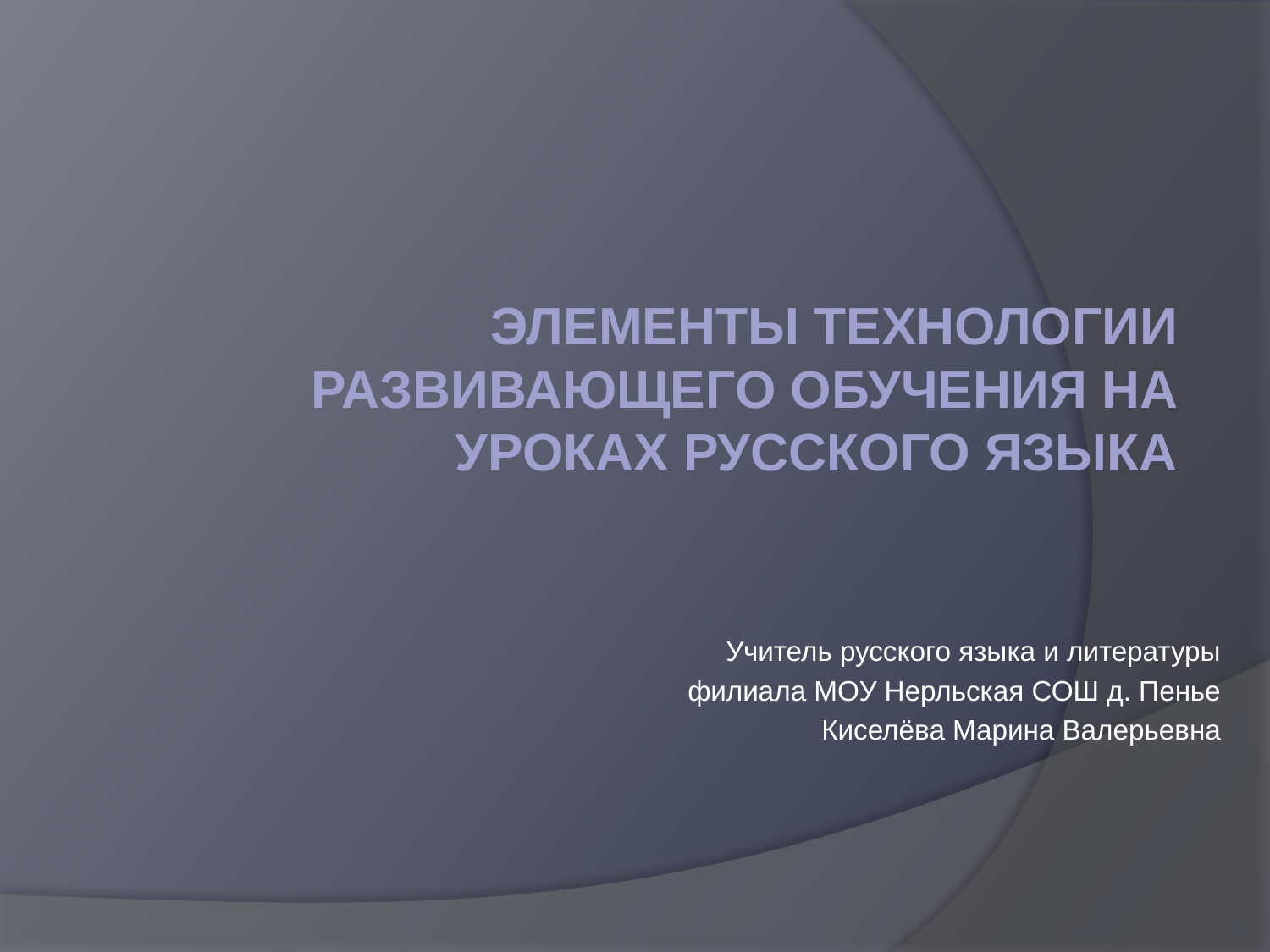

Учитель русского языка и литературы
 филиала МОУ Нерльская СОШ д. Пенье
 Киселёва Марина Валерьевна
# Элементы технологии развивающего обучения на уроках русского языка